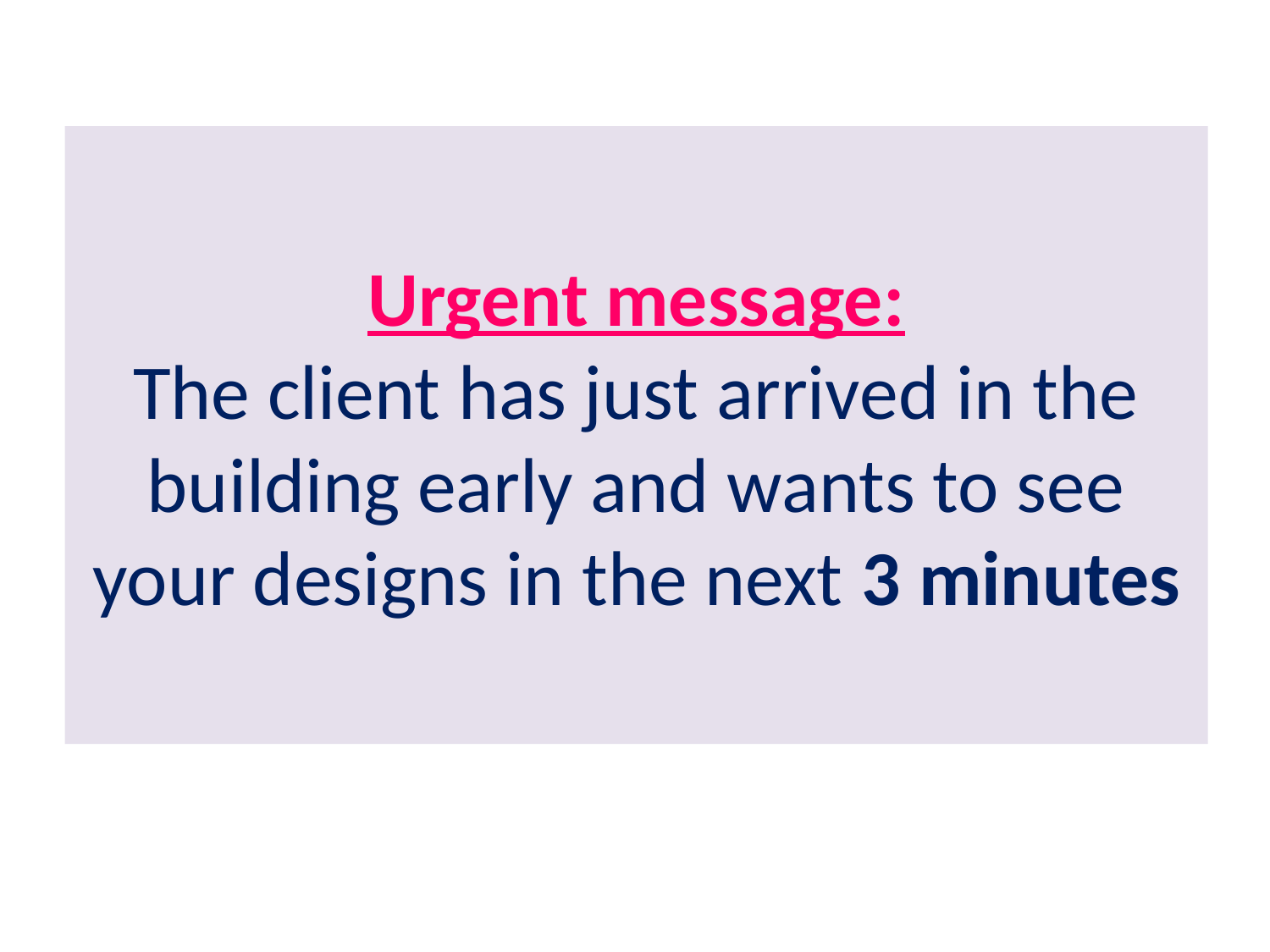

# Urgent message: The client has just arrived in the building early and wants to see your designs in the next 3 minutes